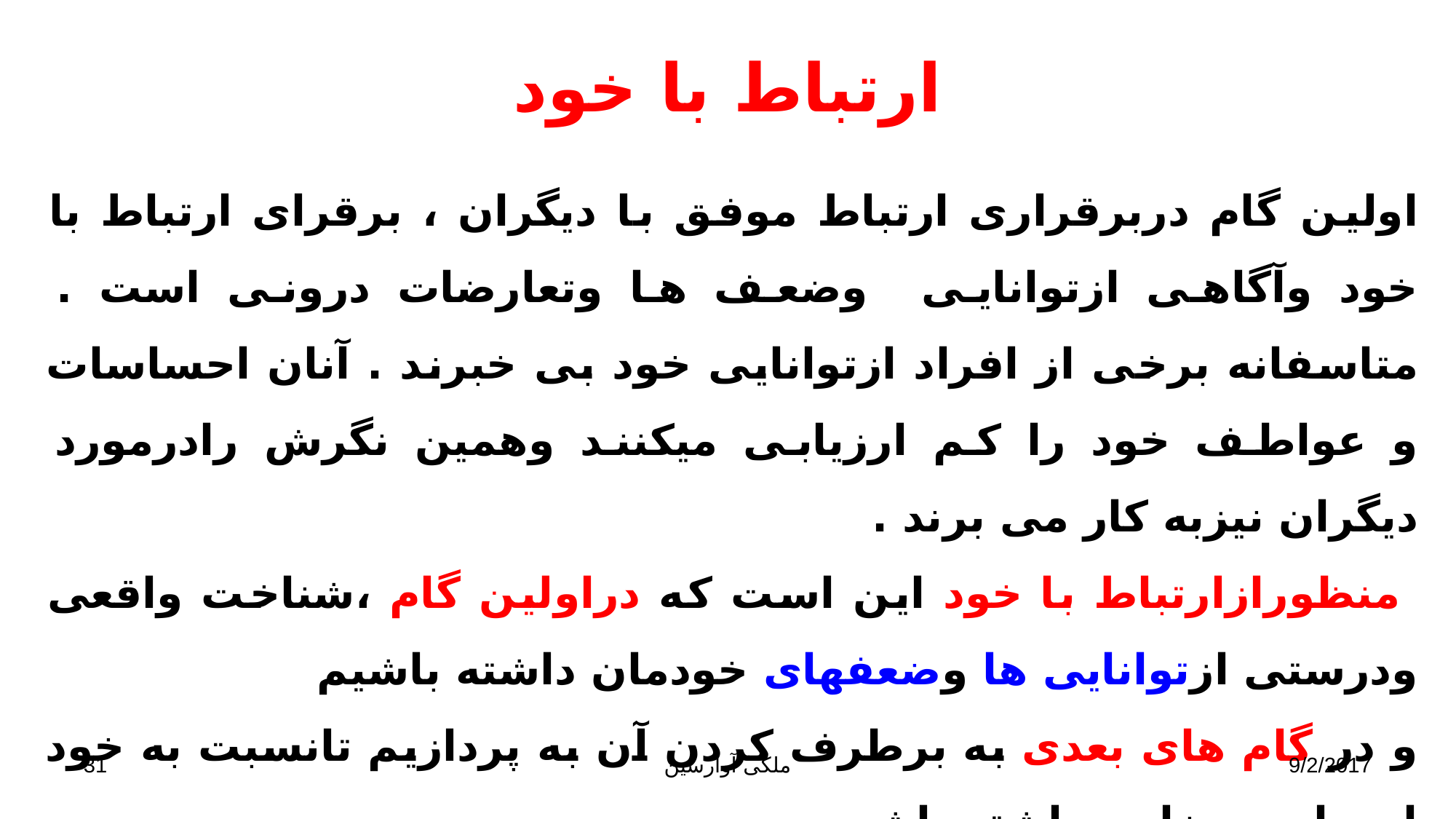

# ارتباط با خود
اولین گام دربرقراری ارتباط موفق با دیگران ، برقرای ارتباط با خود وآگاهی ازتوانایی  وضعف ها وتعارضات درونی است . متاسفانه برخی از افراد ازتوانایی خود بی خبرند . آنان احساسات و عواطف خود را کم ارزیابی میکنند وهمین نگرش رادرمورد دیگران نیزبه کار می برند .
 منظورازارتباط با خود این است که دراولین گام ،شناخت واقعی ودرستی ازتوانایی ها وضعفهای خودمان داشته باشیم
و در گام های بعدی به برطرف کردن آن به پردازیم تانسبت به خود احساس رضایت داشته باشیم .
این احساس رضایت موجب احترام قائل شدن برای خودودنتیجه احترام قائل شدن برای دیگران وعقاید آنان می گردد.
31
ملکی آوارسین
9/2/2017